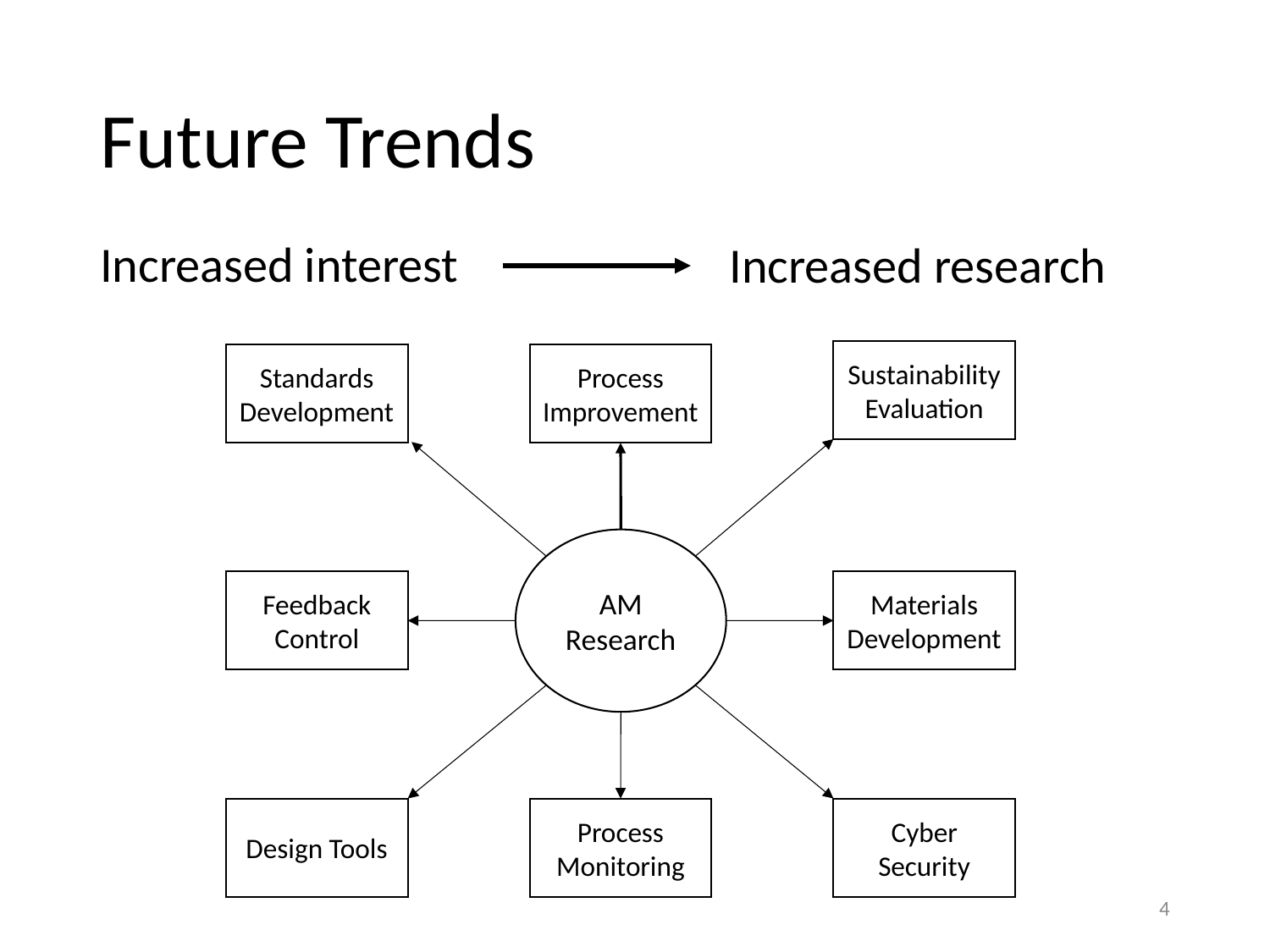

# Future Trends
Increased interest
Increased research
Sustainability Evaluation
Standards
Development
Process
Improvement

AM Research
Feedback Control
Materials Development
Process Monitoring
Cyber Security
Design Tools
4